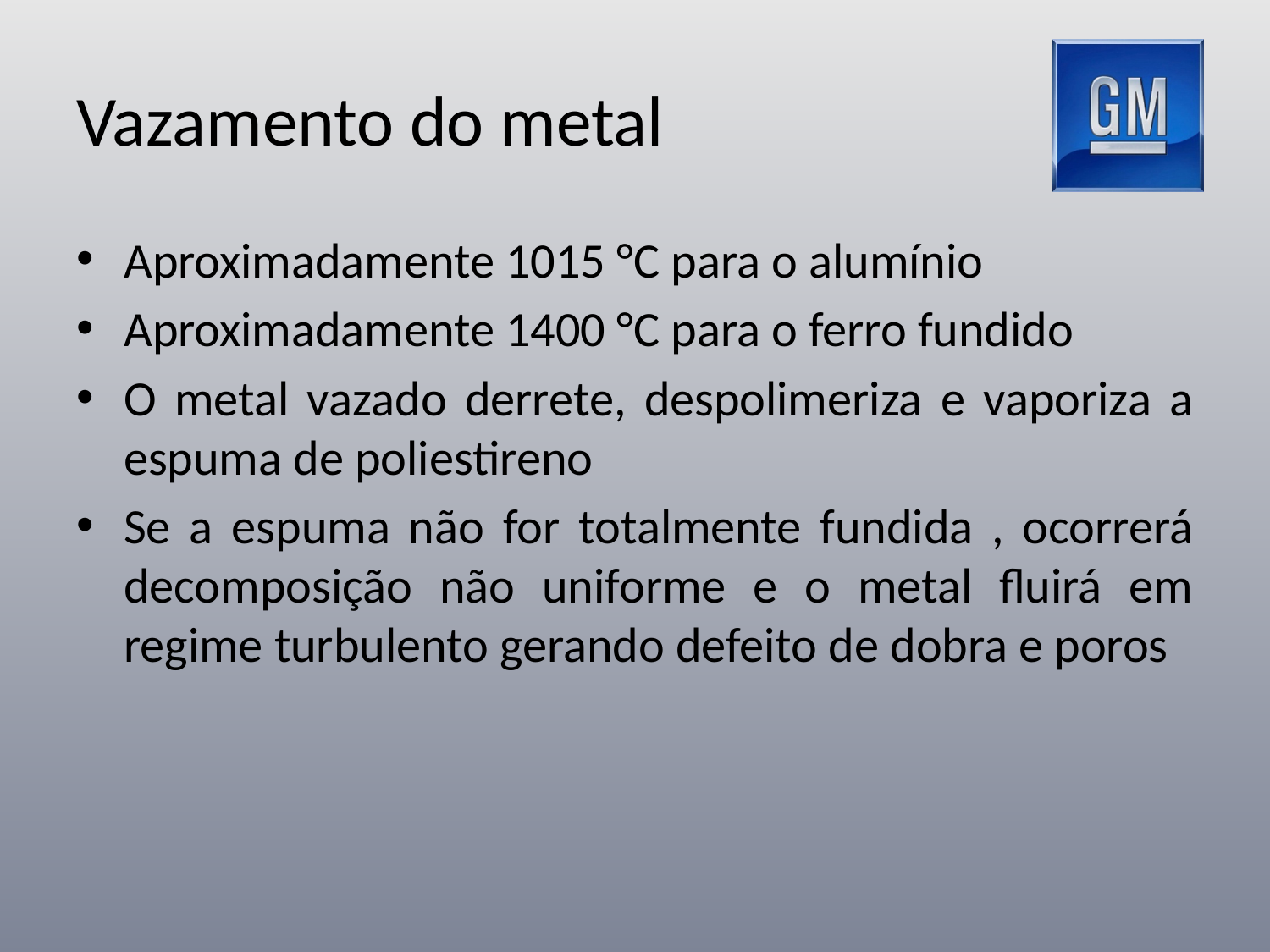

# Vazamento do metal
Aproximadamente 1015 °C para o alumínio
Aproximadamente 1400 °C para o ferro fundido
O metal vazado derrete, despolimeriza e vaporiza a espuma de poliestireno
Se a espuma não for totalmente fundida , ocorrerá decomposição não uniforme e o metal fluirá em regime turbulento gerando defeito de dobra e poros